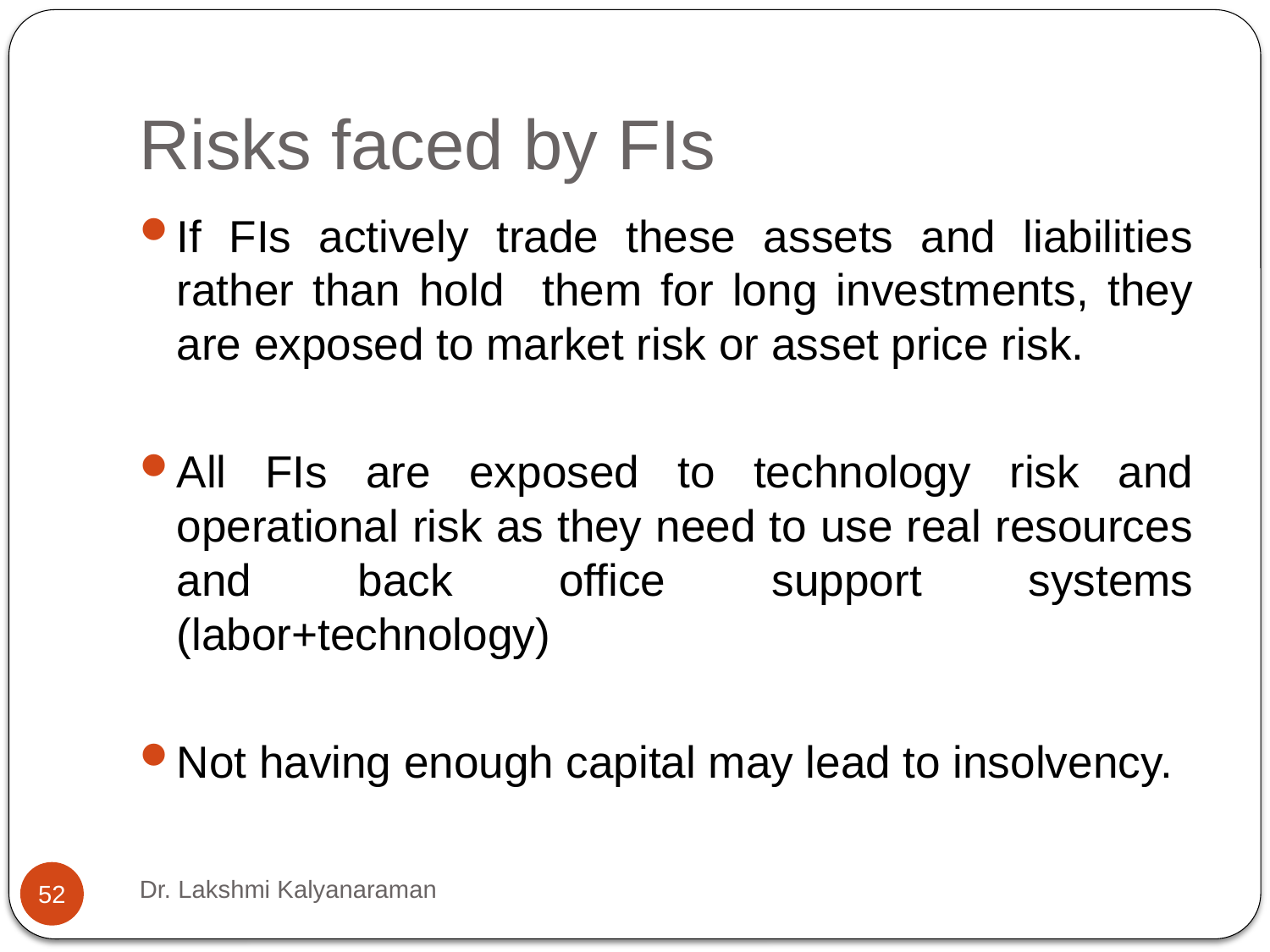

# Risks faced by FIs
If FIs actively trade these assets and liabilities rather than hold  them for long investments, they are exposed to market risk or asset price risk.

All FIs are exposed to technology risk and operational risk as they need to use real resources and back office support systems (labor+technology)

Not having enough capital may lead to insolvency.

Dr. Lakshmi Kalyanaraman
52